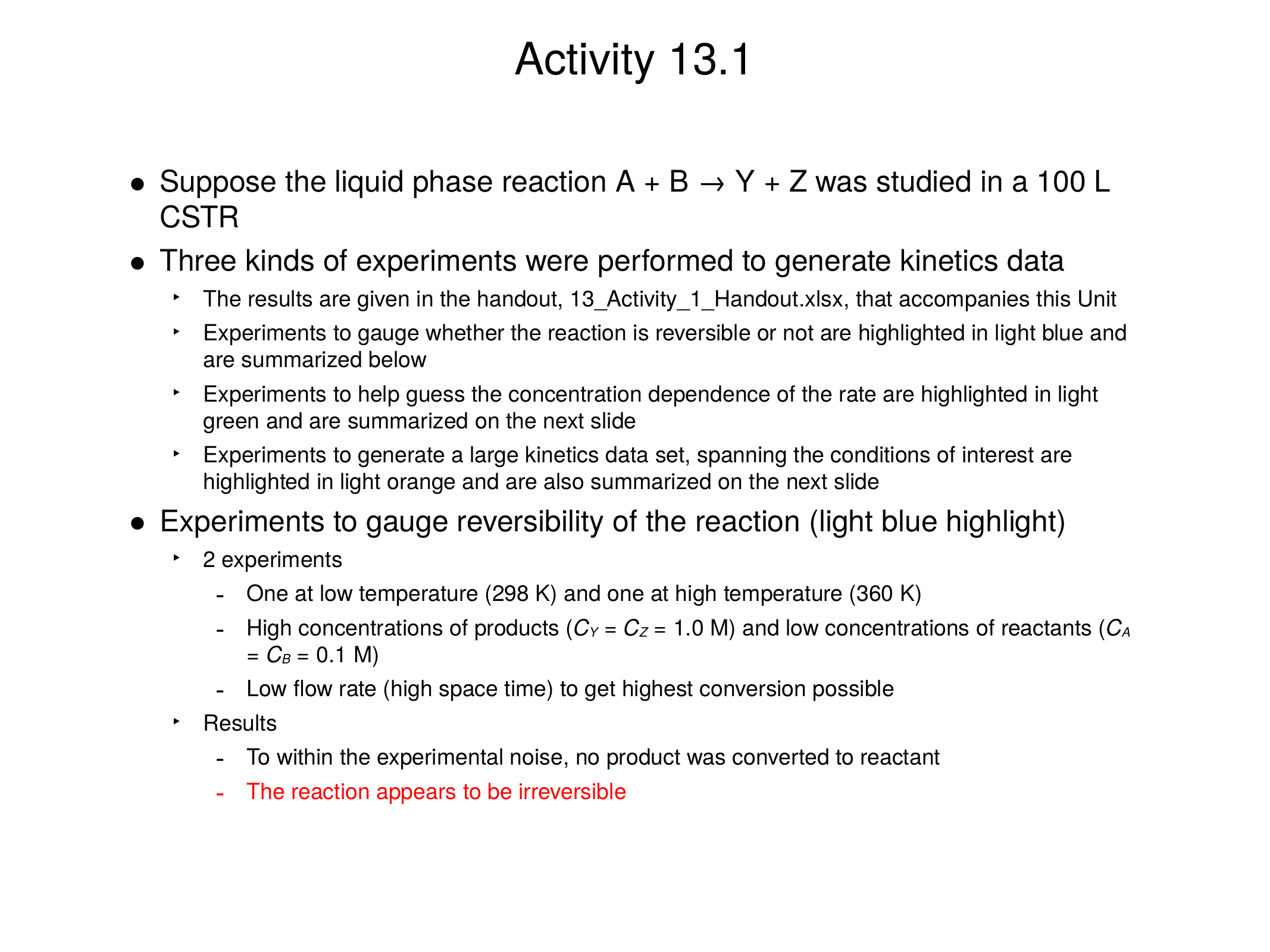

# Activity 13.1
Suppose the liquid phase reaction A + B → Y + Z was studied in a 100 L CSTR
Three kinds of experiments were performed to generate kinetics data
The results are given in the handout, 13_Activity_1_Handout.xlsx, that accompanies this Unit
Experiments to gauge whether the reaction is reversible or not are highlighted in light blue and are summarized below
Experiments to help guess the concentration dependence of the rate are highlighted in light green and are summarized on the next slide
Experiments to generate a large kinetics data set, spanning the conditions of interest are highlighted in light orange and are also summarized on the next slide
Experiments to gauge reversibility of the reaction (light blue highlight)
2 experiments
One at low temperature (298 K) and one at high temperature (360 K)
High concentrations of products (CY = CZ = 1.0 M) and low concentrations of reactants (CA = CB = 0.1 M)
Low flow rate (high space time) to get highest conversion possible
Results
To within the experimental noise, no product was converted to reactant
The reaction appears to be irreversible